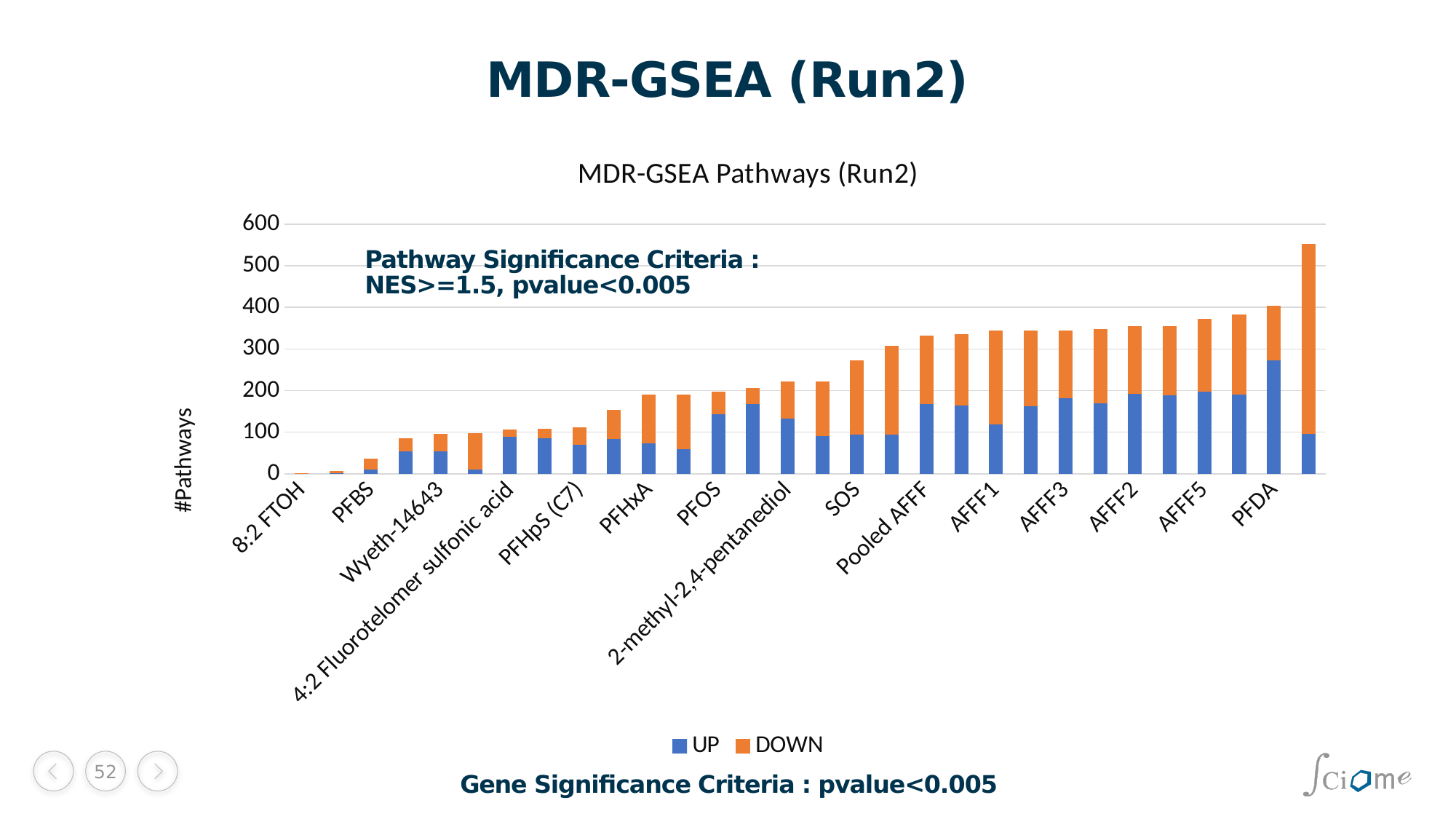

# MDR-GSEA (Run2)

### Chart: MDR-GSEA Pathways (Run2)

| Category | UP | DOWN |
|---|---|---|
| 8:2 FTOH | 0.0 | 1.0 |
| 6,2 methylacrylate | 1.0 | 6.0 |
| PFBS | 11.0 | 25.0 |
| PEG | 53.0 | 32.0 |
| Wyeth-14643 | 54.0 | 42.0 |
| 6,2 FTOH | 10.0 | 88.0 |
| 4:2 Fluorotelomer sulfonic acid | 89.0 | 17.0 |
| PFNA | 86.0 | 23.0 |
| PFHpS (C7) | 70.0 | 42.0 |
| 2-(2-Butoxyethoxy)ethanol | 83.0 | 70.0 |
| PFHxA | 74.0 | 116.0 |
| Phenobarbital | 60.0 | 130.0 |
| PFOS | 143.0 | 54.0 |
| PFHpA (C7) | 168.0 | 38.0 |
| 2-methyl-2,4-pentanediol | 133.0 | 88.0 |
| PFHxSK | 90.0 | 131.0 |
| SOS | 95.0 | 178.0 |
| 6,2 FTS | 95.0 | 212.0 |
| Pooled AFFF | 168.0 | 164.0 |
| PFOA | 164.0 | 172.0 |
| AFFF1 | 119.0 | 225.0 |
| CHEMGUARD S550 PFAS mixture | 162.0 | 182.0 |
| AFFF3 | 181.0 | 164.0 |
| AFFF4 | 169.0 | 179.0 |
| AFFF2 | 193.0 | 161.0 |
| Omeprazole | 188.0 | 166.0 |
| AFFF5 | 197.0 | 176.0 |
| Cyclosporine A | 190.0 | 193.0 |
| PFDA | 273.0 | 131.0 |
| Laurylamidopropyl betaine | 96.0 | 456.0 |
Pathway Significance Criteria : NES>=1.5, pvalue<0.005
Gene Significance Criteria : pvalue<0.005